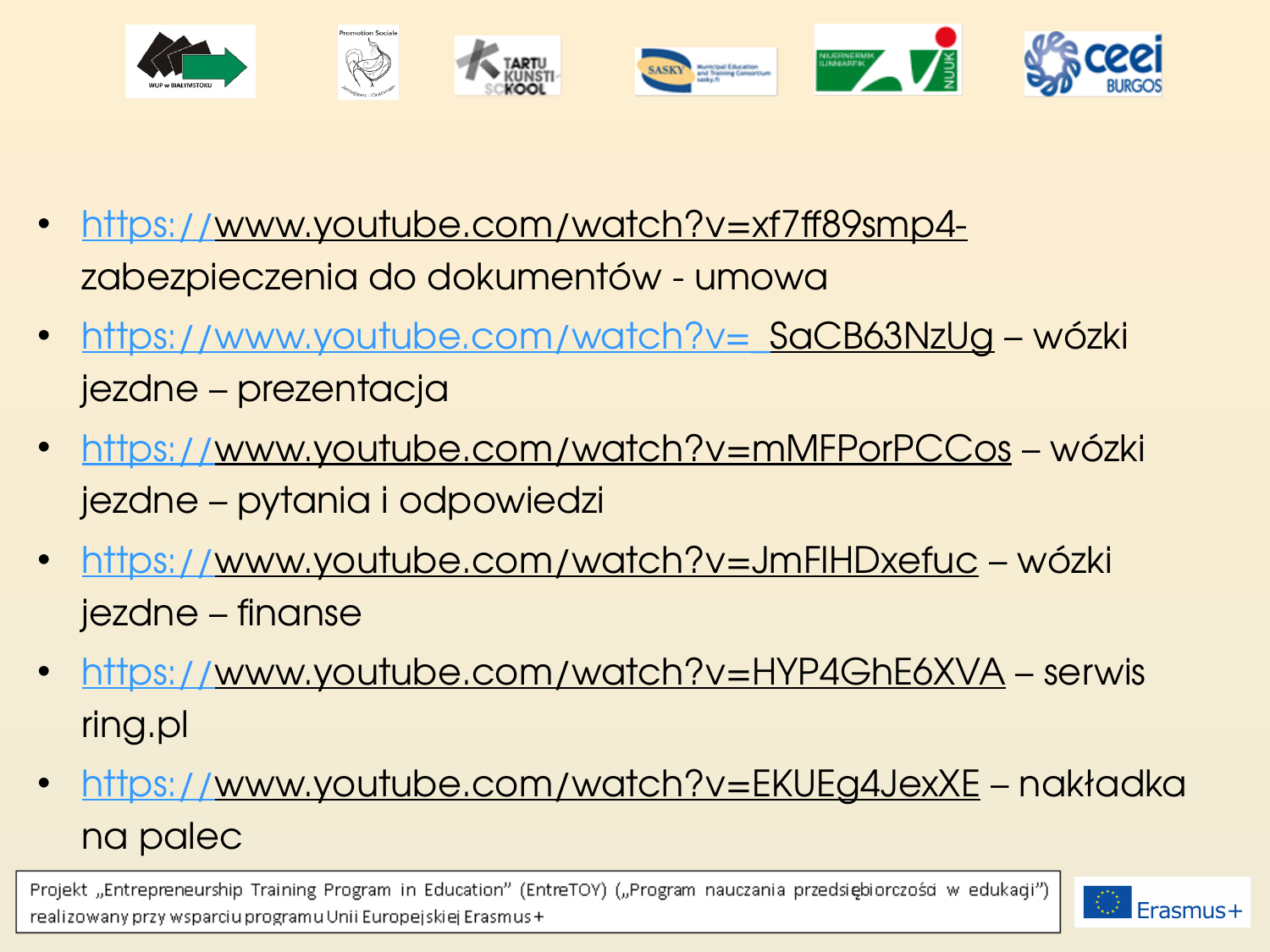

#
https://www.youtube.com/watch?v=xf7ff89smp4- zabezpieczenia do dokumentów - umowa
https://www.youtube.com/watch?v=_SaCB63NzUg – wózki jezdne – prezentacja
https://www.youtube.com/watch?v=mMFPorPCCos – wózki jezdne – pytania i odpowiedzi
https://www.youtube.com/watch?v=JmFIHDxefuc – wózki jezdne – finanse
https://www.youtube.com/watch?v=HYP4GhE6XVA – serwis ring.pl
https://www.youtube.com/watch?v=EKUEg4JexXE – nakładka na palec